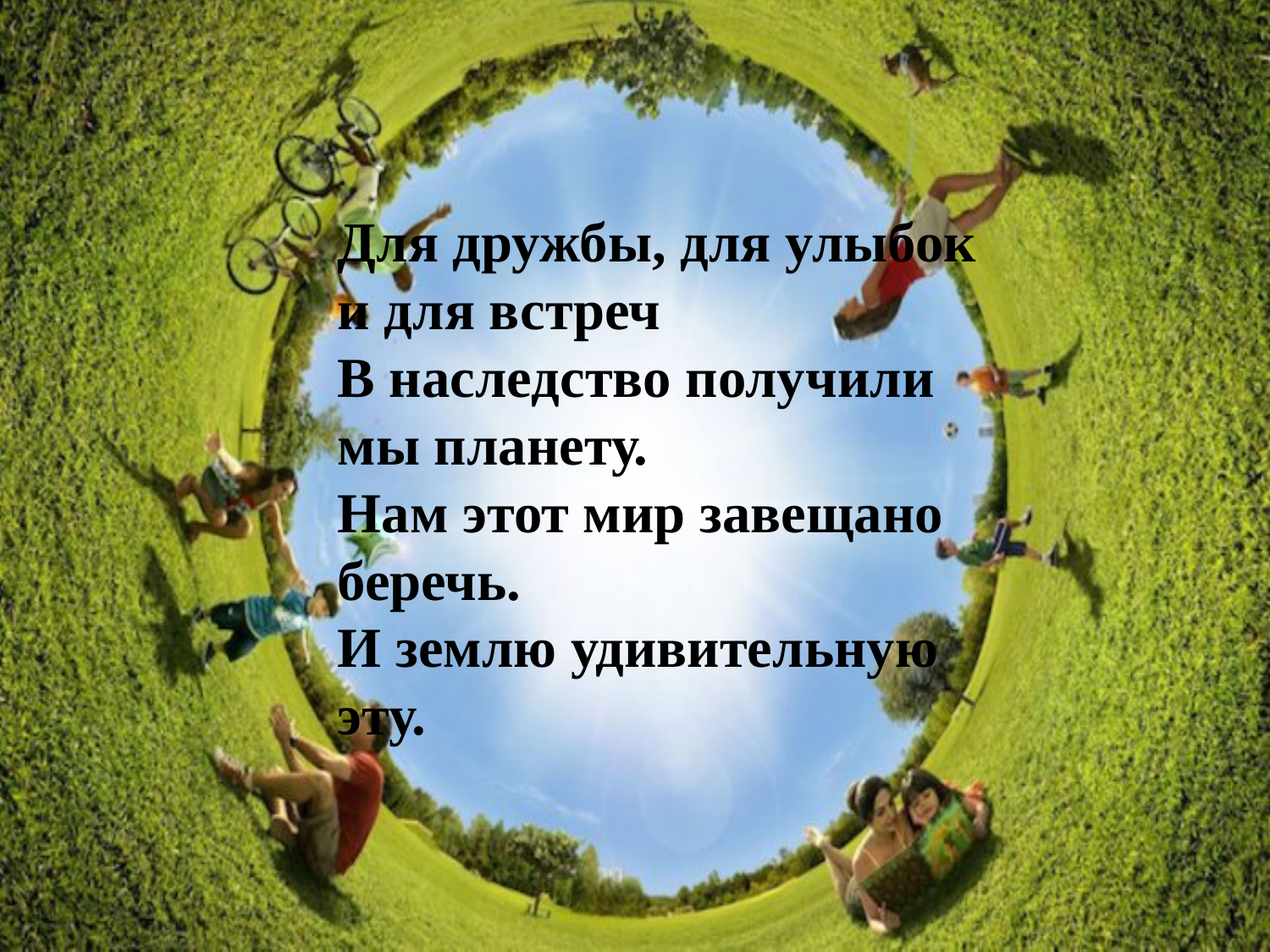

Для дружбы, для улыбок и для встреч
В наследство получили мы планету.
Нам этот мир завещано беречь.
И землю удивительную эту.